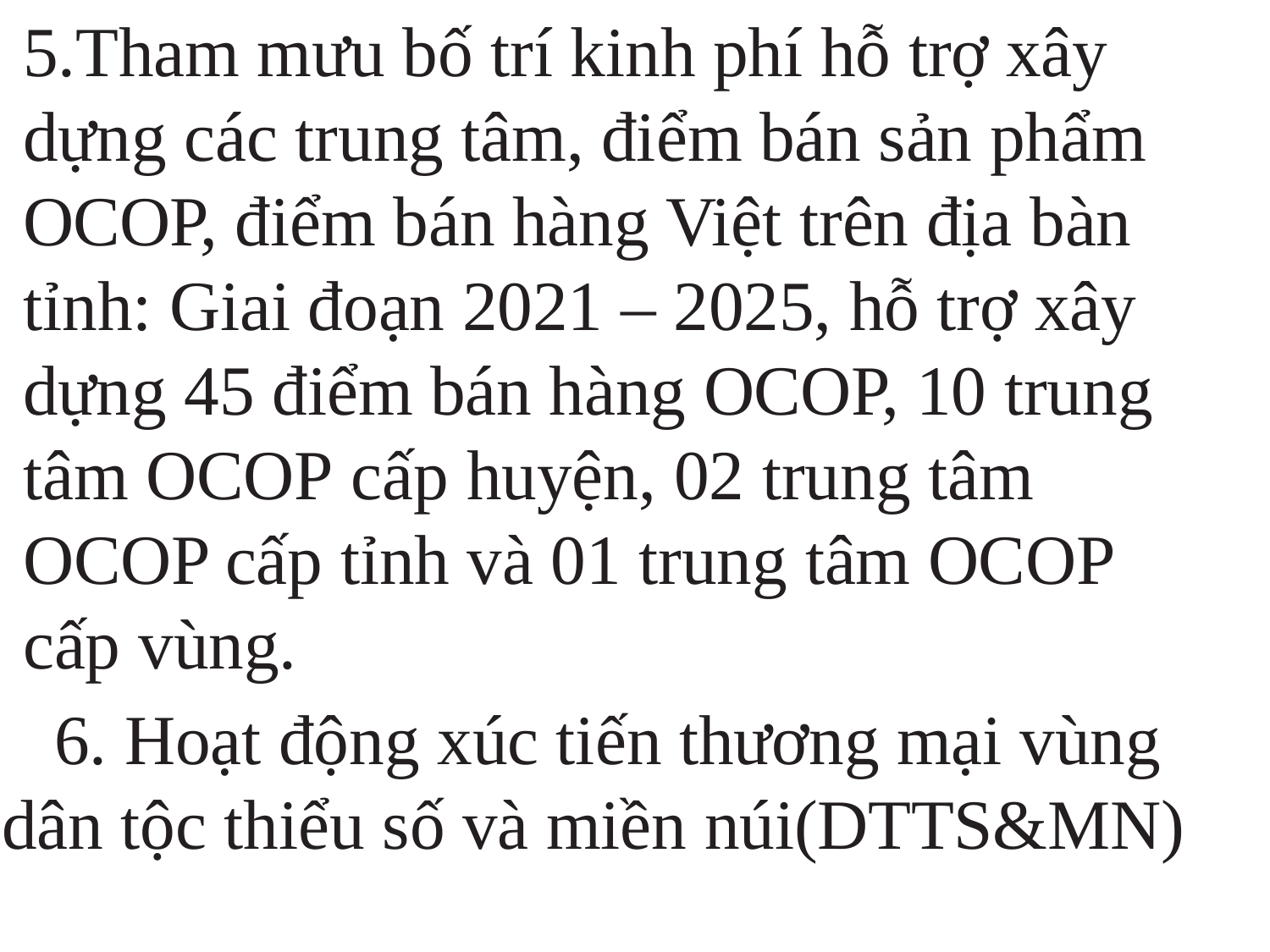

5.Tham mưu bố trí kinh phí hỗ trợ xây dựng các trung tâm, điểm bán sản phẩm OCOP, điểm bán hàng Việt trên địa bàn tỉnh: Giai đoạn 2021 – 2025, hỗ trợ xây dựng 45 điểm bán hàng OCOP, 10 trung tâm OCOP cấp huyện, 02 trung tâm OCOP cấp tỉnh và 01 trung tâm OCOP cấp vùng.
   6. Hoạt động xúc tiến thương mại vùng dân tộc thiểu số và miền núi(DTTS&MN)